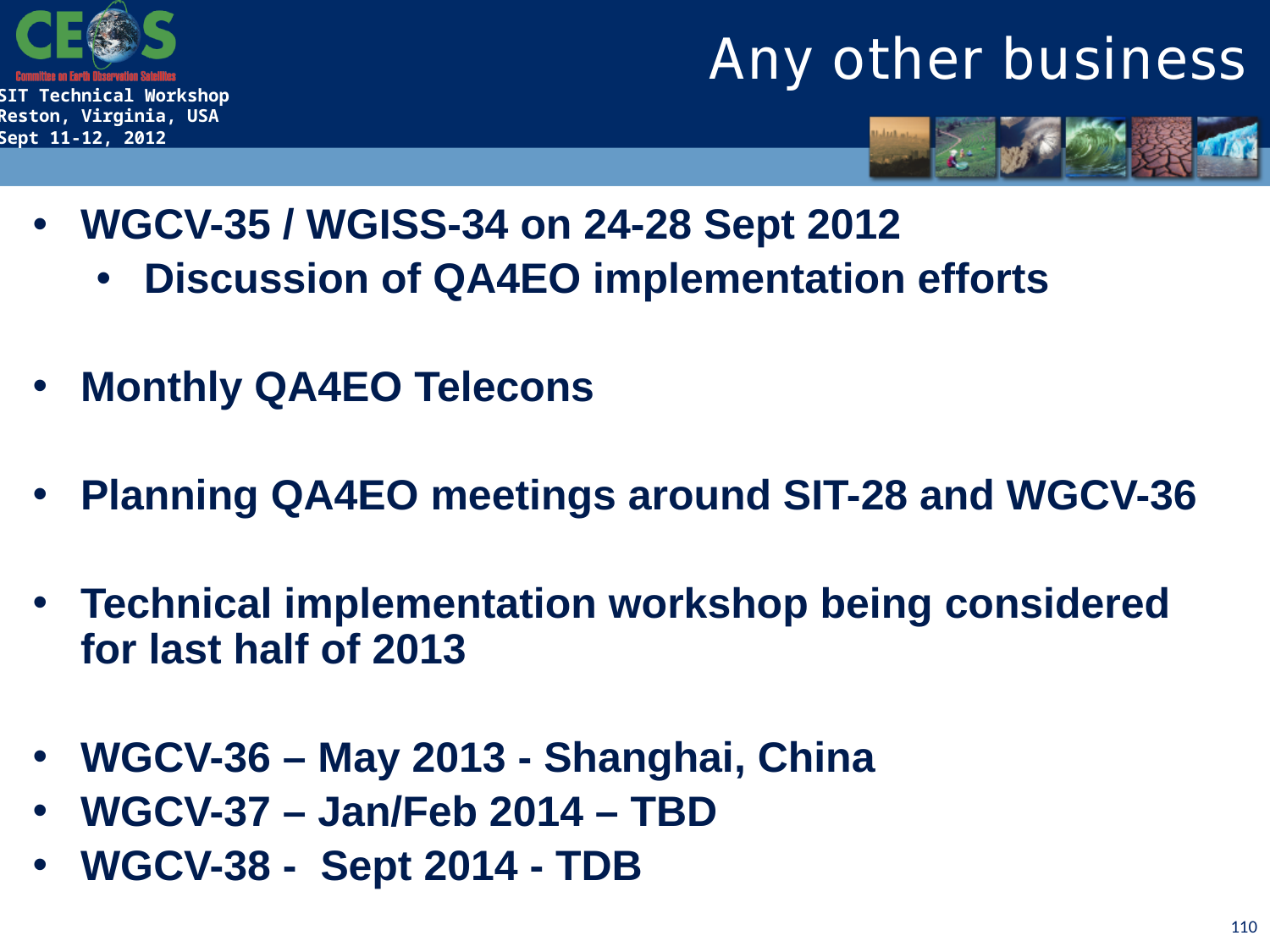

Any other business
WGCV-35 / WGISS-34 on 24-28 Sept 2012
Discussion of QA4EO implementation efforts

Monthly QA4EO Telecons

Planning QA4EO meetings around SIT-28 and WGCV-36

Technical implementation workshop being considered for last half of 2013

WGCV-36 – May 2013 - Shanghai, China
WGCV-37 – Jan/Feb 2014 – TBD
WGCV-38 -  Sept 2014 - TDB
110